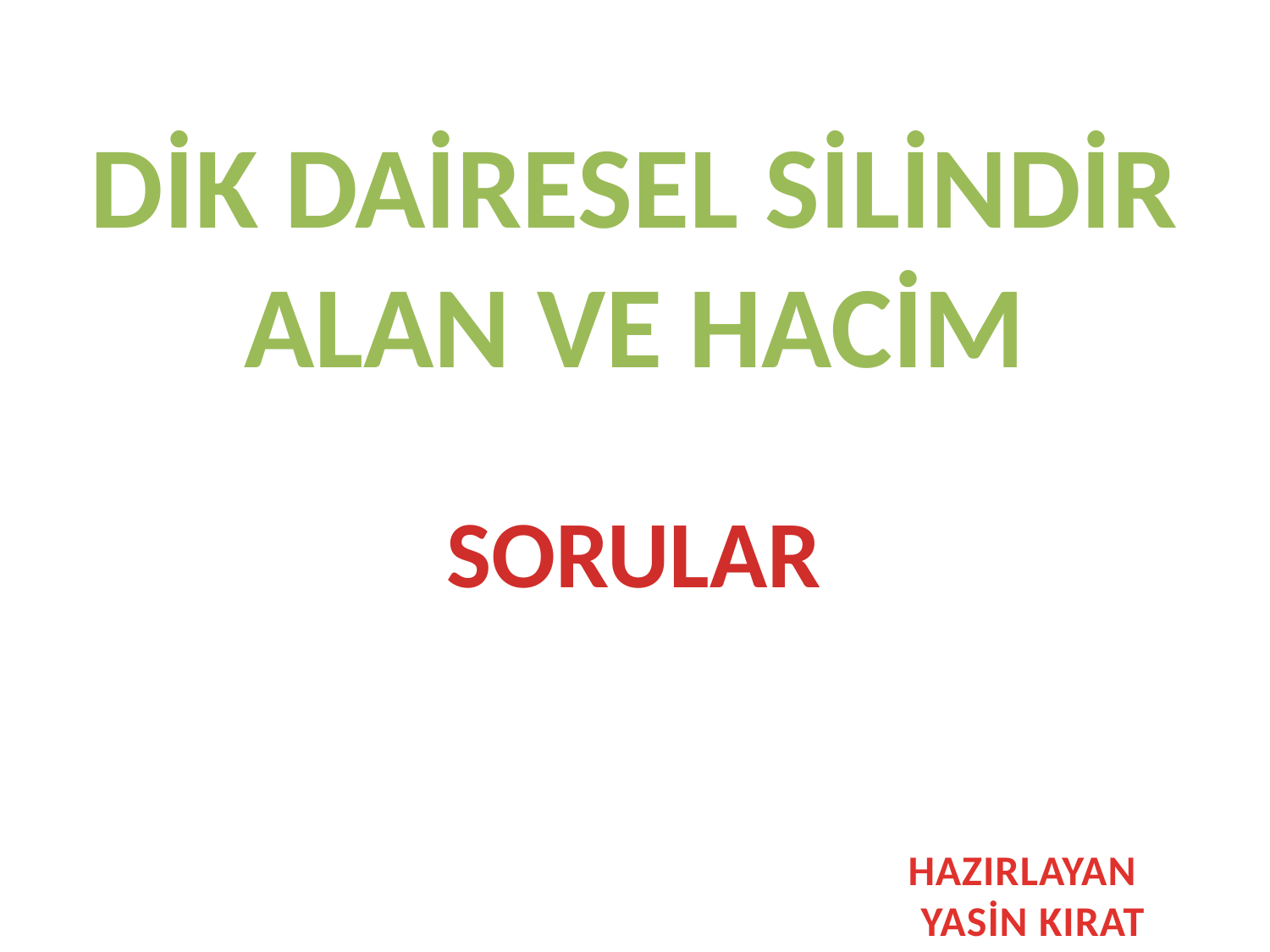

DİK DAİRESEL SİLİNDİR
ALAN VE HACİM
SORULAR
HAZIRLAYAN
YASİN KIRAT